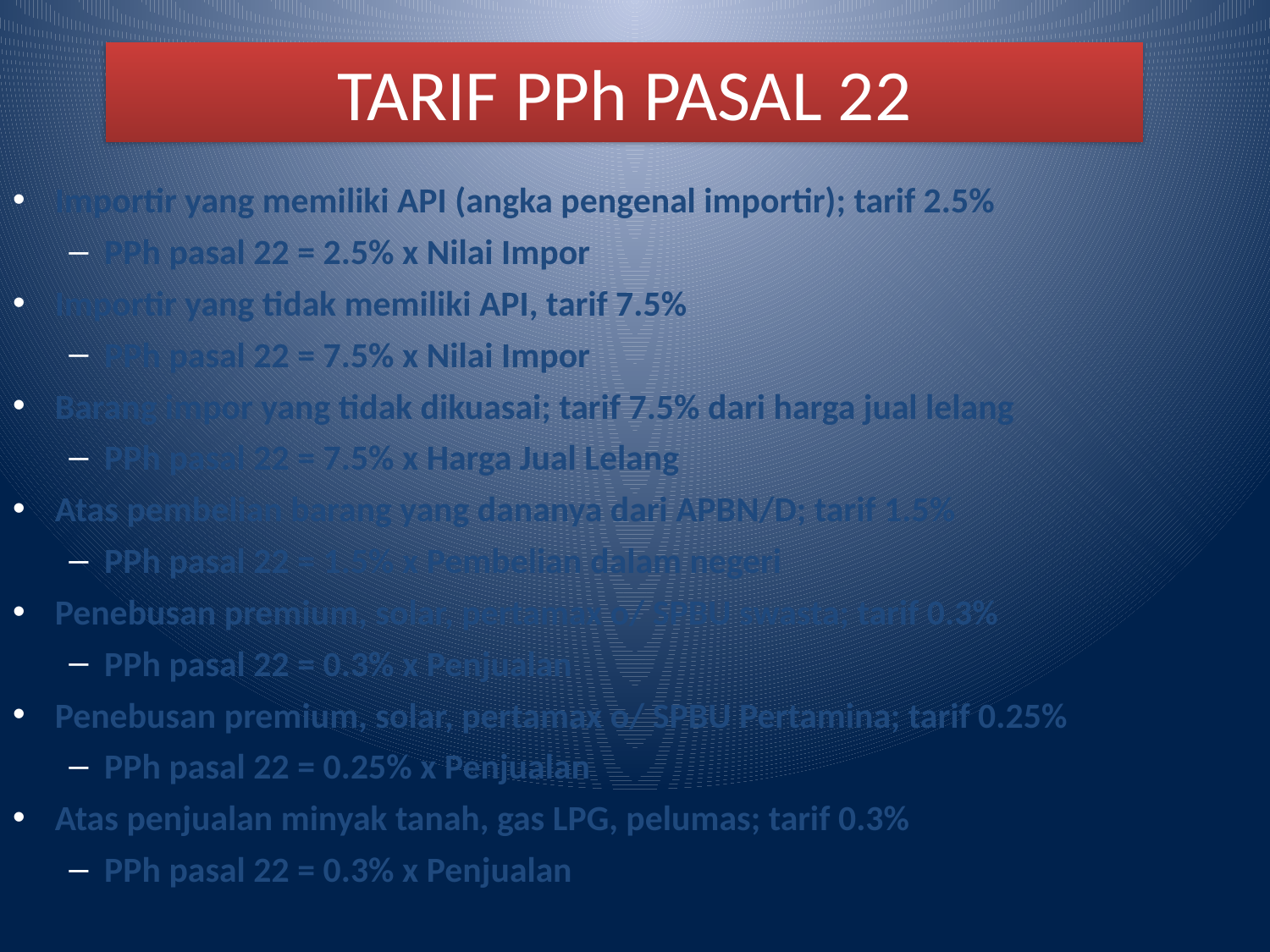

# TARIF PPh PASAL 22
Importir yang memiliki API (angka pengenal importir); tarif 2.5%
PPh pasal 22 = 2.5% x Nilai Impor
Importir yang tidak memiliki API, tarif 7.5%
PPh pasal 22 = 7.5% x Nilai Impor
Barang impor yang tidak dikuasai; tarif 7.5% dari harga jual lelang
PPh pasal 22 = 7.5% x Harga Jual Lelang
Atas pembelian barang yang dananya dari APBN/D; tarif 1.5%
PPh pasal 22 = 1.5% x Pembelian dalam negeri
Penebusan premium, solar, pertamax o/ SPBU swasta; tarif 0.3%
PPh pasal 22 = 0.3% x Penjualan
Penebusan premium, solar, pertamax o/ SPBU Pertamina; tarif 0.25%
PPh pasal 22 = 0.25% x Penjualan
Atas penjualan minyak tanah, gas LPG, pelumas; tarif 0.3%
PPh pasal 22 = 0.3% x Penjualan